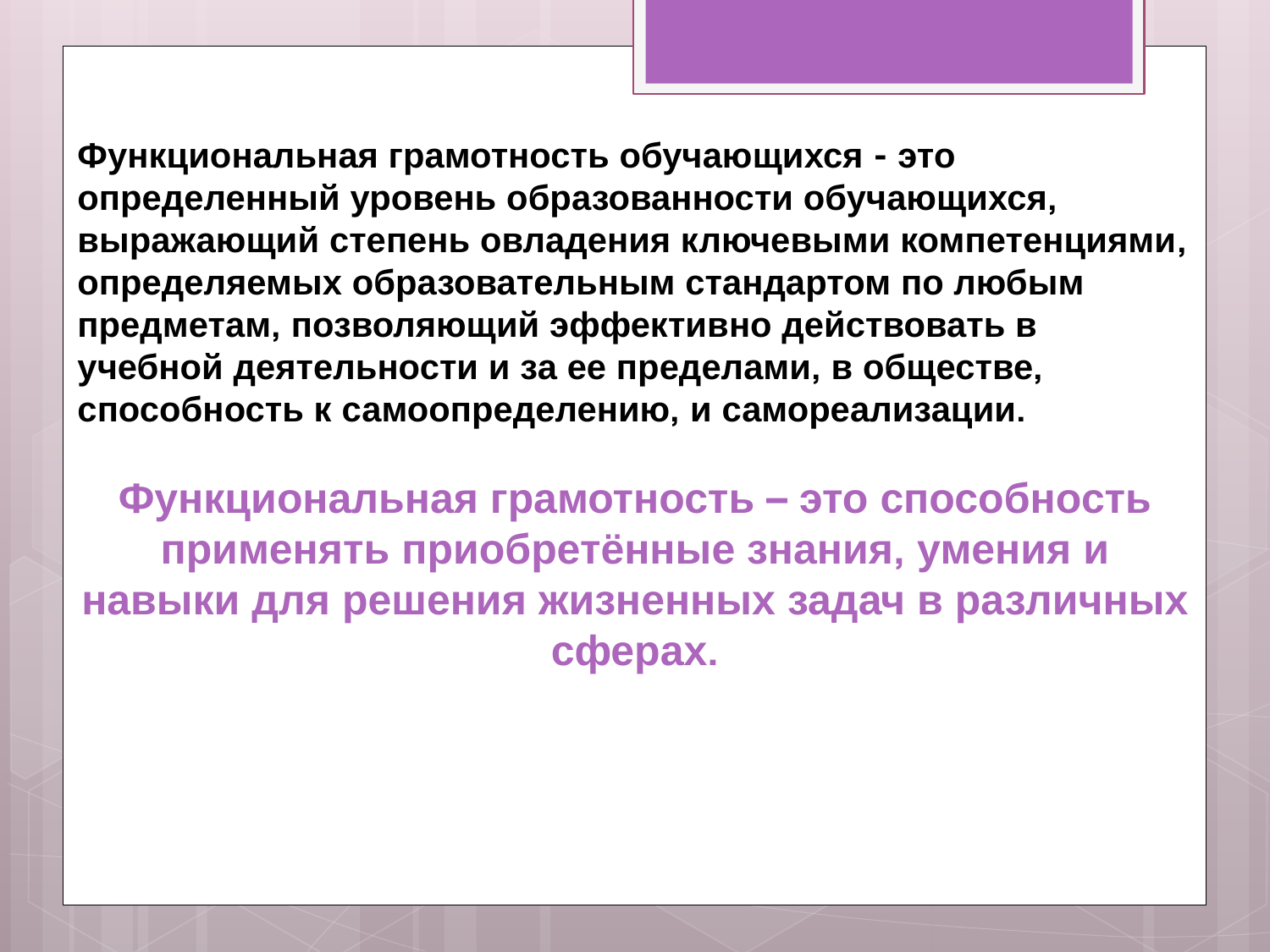

Функциональная грамотность обучающихся - это определенный уровень образованности обучающихся, выражающий степень овладения ключевыми компетенциями, определяемых образовательным стандартом по любым предметам, позволяющий эффективно действовать в учебной деятельности и за ее пределами, в обществе, способность к самоопределению, и самореализации.

Функциональная грамотность – это способность применять приобретённые знания, умения и навыки для решения жизненных задач в различных сферах.